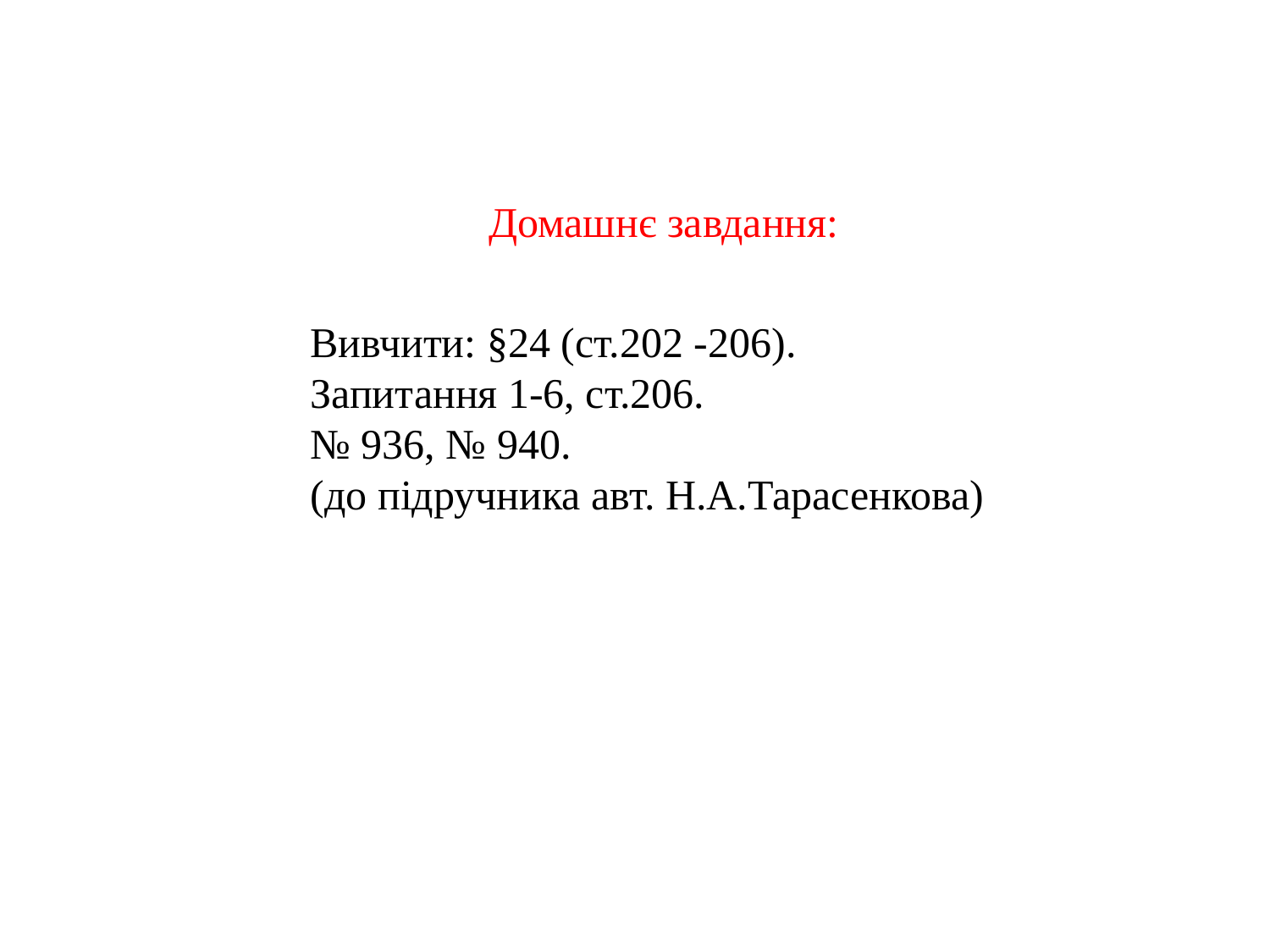

Домашнє завдання:
Вивчити: §24 (ст.202 -206).
Запитання 1-6, ст.206.
№ 936, № 940.
(до підручника авт. Н.А.Тарасенкова)